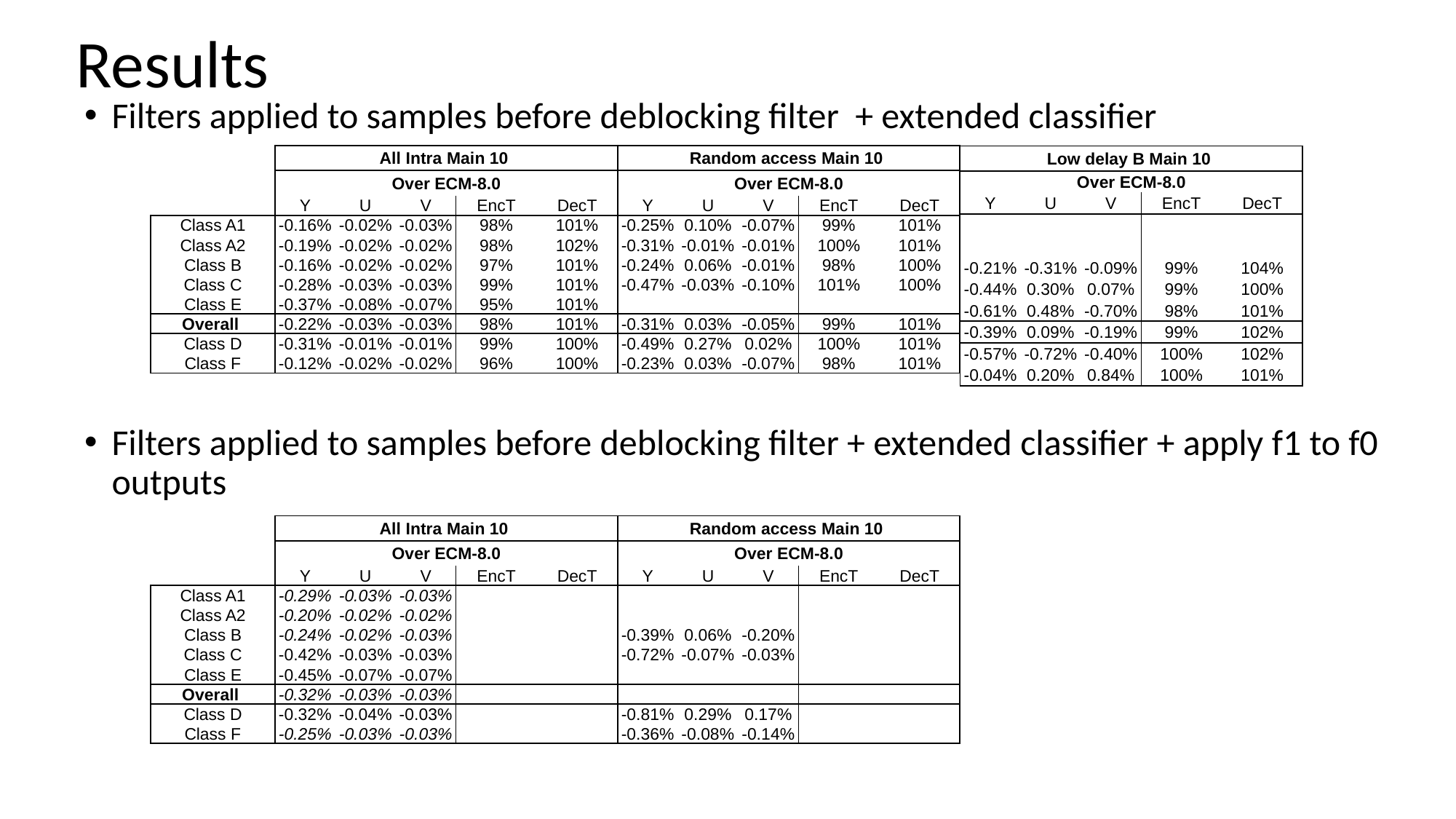

# Results
Filters applied to samples before deblocking filter  + extended classifier

Filters applied to samples before deblocking filter + extended classifier + apply f1 to f0 outputs

|  | All Intra Main 10 |  |  |  |  |
| --- | --- | --- | --- | --- | --- |
|  | Over ECM-8.0 |  |  |  |  |
|  | Y | U | V | EncT | DecT |
| Class A1 | -0.16% | -0.02% | -0.03% | 98% | 101% |
| Class A2 | -0.19% | -0.02% | -0.02% | 98% | 102% |
| Class B | -0.16% | -0.02% | -0.02% | 97% | 101% |
| Class C | -0.28% | -0.03% | -0.03% | 99% | 101% |
| Class E | -0.37% | -0.08% | -0.07% | 95% | 101% |
| Overall | -0.22% | -0.03% | -0.03% | 98% | 101% |
| Class D | -0.31% | -0.01% | -0.01% | 99% | 100% |
| Class F | -0.12% | -0.02% | -0.02% | 96% | 100% |
| Random access Main 10 |  |  |  |  |
| --- | --- | --- | --- | --- |
| Over ECM-8.0 |  |  |  |  |
| Y | U | V | EncT | DecT |
| -0.25% | 0.10% | -0.07% | 99% | 101% |
| -0.31% | -0.01% | -0.01% | 100% | 101% |
| -0.24% | 0.06% | -0.01% | 98% | 100% |
| -0.47% | -0.03% | -0.10% | 101% | 100% |
|  |  |  |  |  |
| -0.31% | 0.03% | -0.05% | 99% | 101% |
| -0.49% | 0.27% | 0.02% | 100% | 101% |
| -0.23% | 0.03% | -0.07% | 98% | 101% |
| Low delay B Main 10 |  |  |  |  |
| --- | --- | --- | --- | --- |
| Over ECM-8.0 |  |  |  |  |
| Y | U | V | EncT | DecT |
|  |  |  |  |  |
|  |  |  |  |  |
| -0.21% | -0.31% | -0.09% | 99% | 104% |
| -0.44% | 0.30% | 0.07% | 99% | 100% |
| -0.61% | 0.48% | -0.70% | 98% | 101% |
| -0.39% | 0.09% | -0.19% | 99% | 102% |
| -0.57% | -0.72% | -0.40% | 100% | 102% |
| -0.04% | 0.20% | 0.84% | 100% | 101% |
|  | All Intra Main 10 |  |  |  |  |
| --- | --- | --- | --- | --- | --- |
|  | Over ECM-8.0 |  |  |  |  |
|  | Y | U | V | EncT | DecT |
| Class A1 | -0.29% | -0.03% | -0.03% |  |  |
| Class A2 | -0.20% | -0.02% | -0.02% |  |  |
| Class B | -0.24% | -0.02% | -0.03% |  |  |
| Class C | -0.42% | -0.03% | -0.03% |  |  |
| Class E | -0.45% | -0.07% | -0.07% |  |  |
| Overall | -0.32% | -0.03% | -0.03% |  |  |
| Class D | -0.32% | -0.04% | -0.03% |  |  |
| Class F | -0.25% | -0.03% | -0.03% |  |  |
| Random access Main 10 |  |  |  |  |
| --- | --- | --- | --- | --- |
| Over ECM-8.0 |  |  |  |  |
| Y | U | V | EncT | DecT |
|  |  |  |  |  |
|  |  |  |  |  |
| -0.39% | 0.06% | -0.20% |  |  |
| -0.72% | -0.07% | -0.03% |  |  |
|  |  |  |  |  |
|  |  |  |  |  |
| -0.81% | 0.29% | 0.17% |  |  |
| -0.36% | -0.08% | -0.14% |  |  |